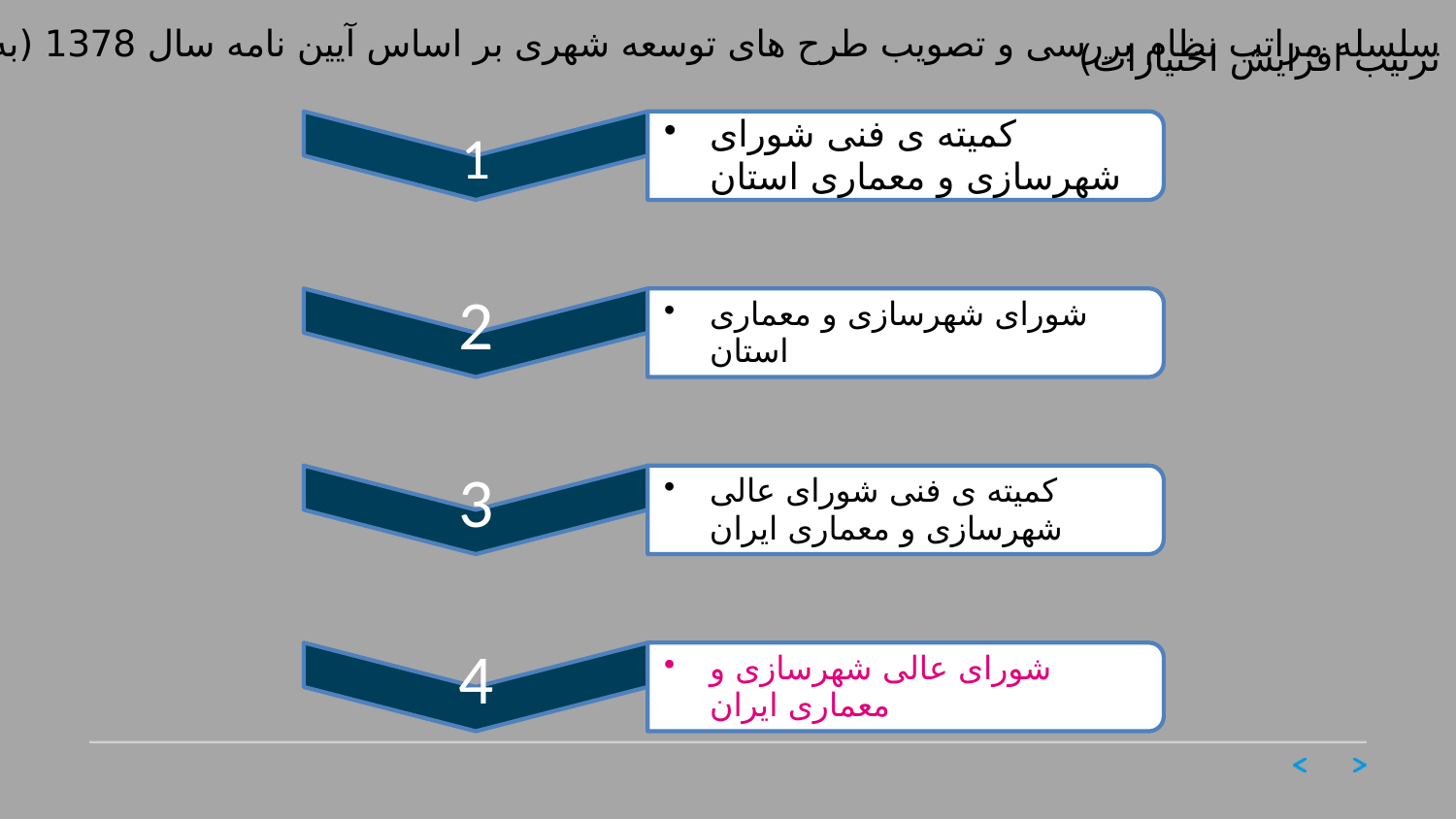

سلسله مراتب نظام بررسی و تصویب طرح های توسعه شهری بر اساس آیین نامه سال 1378 (به ترتیب افزایش اختیارات)
1
2
شورای شهرسازی و معماری استان
3
4
کمیته ی فنی شورای عالی شهرسازی و معماری ایران
شورای عالی شهرسازی و معماری ایران